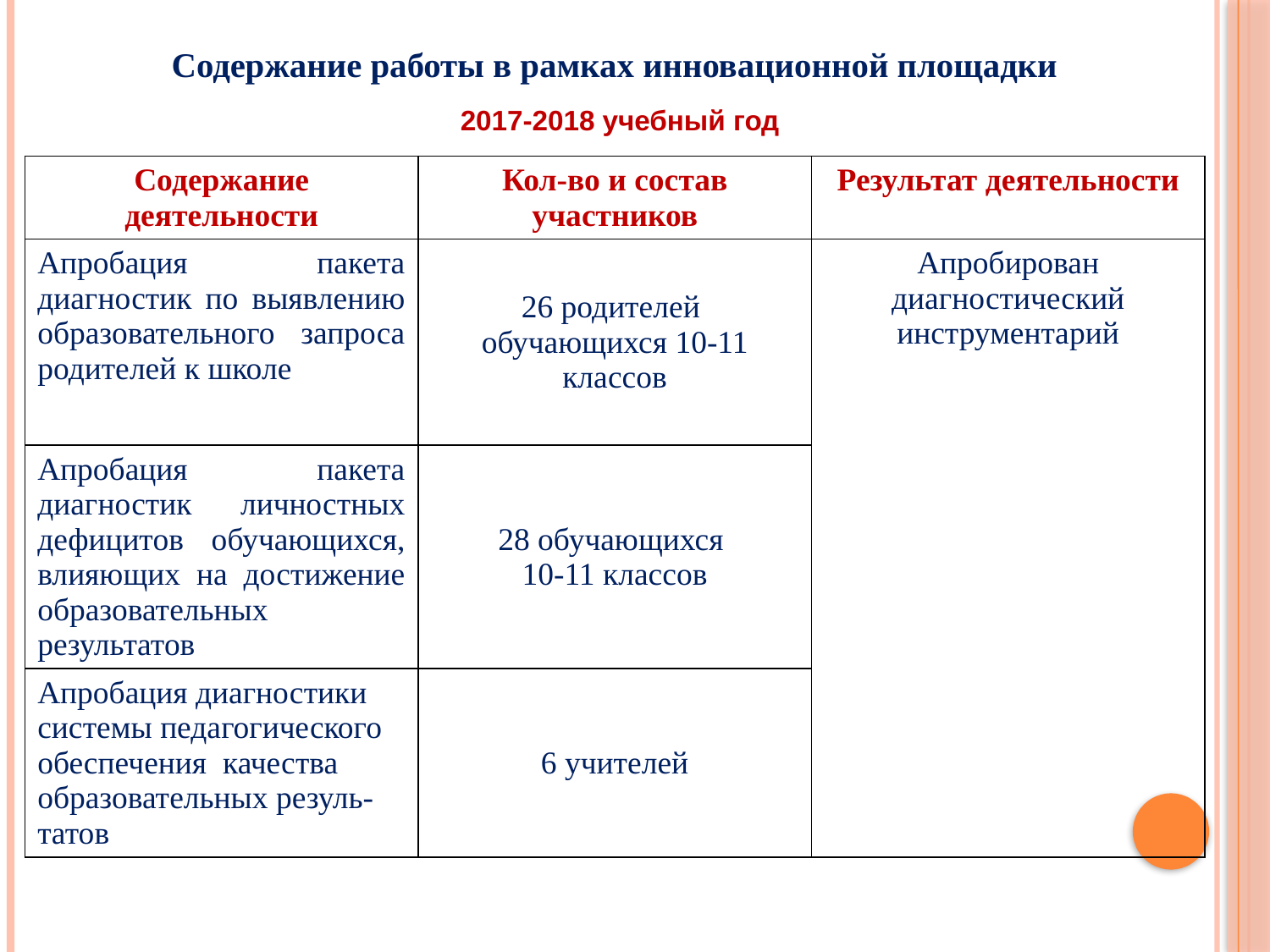

# Содержание работы в рамках инновационной площадки
2017-2018 учебный год

| Содержание деятельности | Кол-во и состав участников | Результат деятельности |
| --- | --- | --- |
| Апробация пакета диагностик по выявлению образовательного запроса родителей к школе | 26 родителей обучающихся 10-11 классов | Апробирован диагностический инструментарий |
| Апробация пакета диагностик личностных дефицитов обучающихся, влияющих на достижение образовательных результатов | 28 обучающихся 10-11 классов |  |
| Апробация диагностики системы педагогического обеспечения качества образовательных резуль-татов | 6 учителей |  |